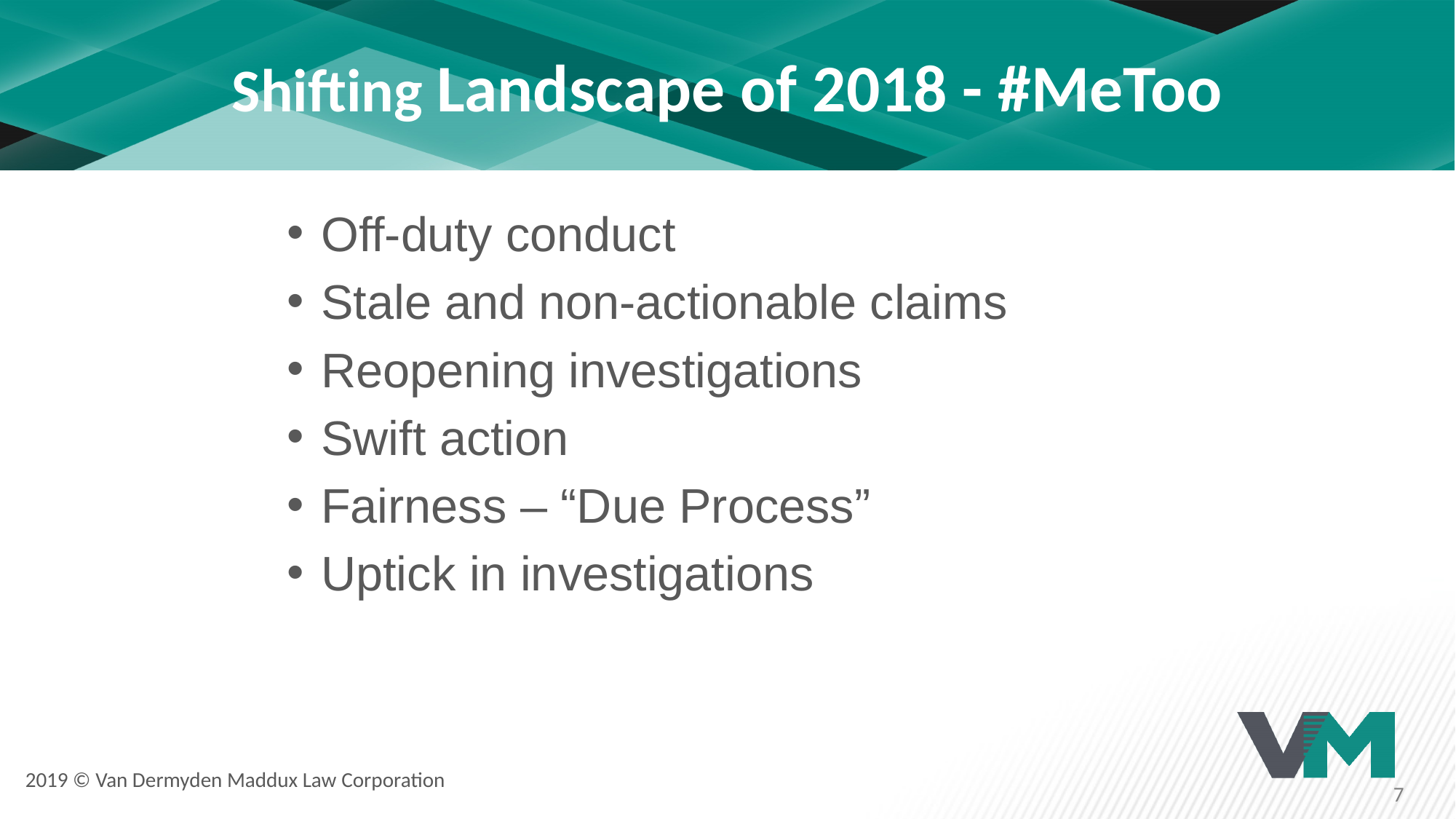

# Shifting Landscape of 2018 - #MeToo
Off-duty conduct
Stale and non-actionable claims
Reopening investigations
Swift action
Fairness – “Due Process”
Uptick in investigations

2019 © Van Dermyden Maddux Law Corporation
7